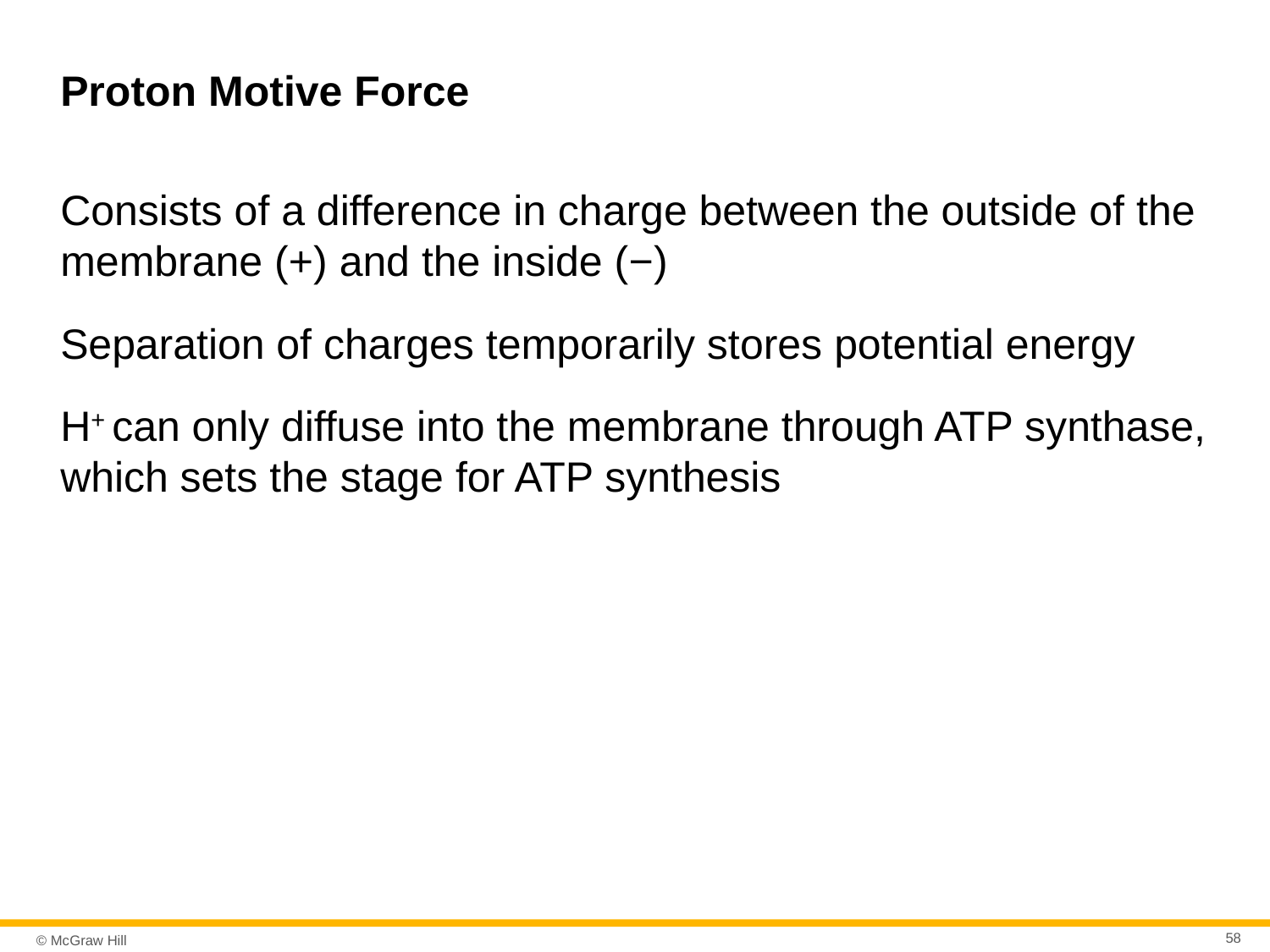

# Proton Motive Force
Consists of a difference in charge between the outside of the membrane (+) and the inside (−)
Separation of charges temporarily stores potential energy
H+ can only diffuse into the membrane through ATP synthase, which sets the stage for ATP synthesis